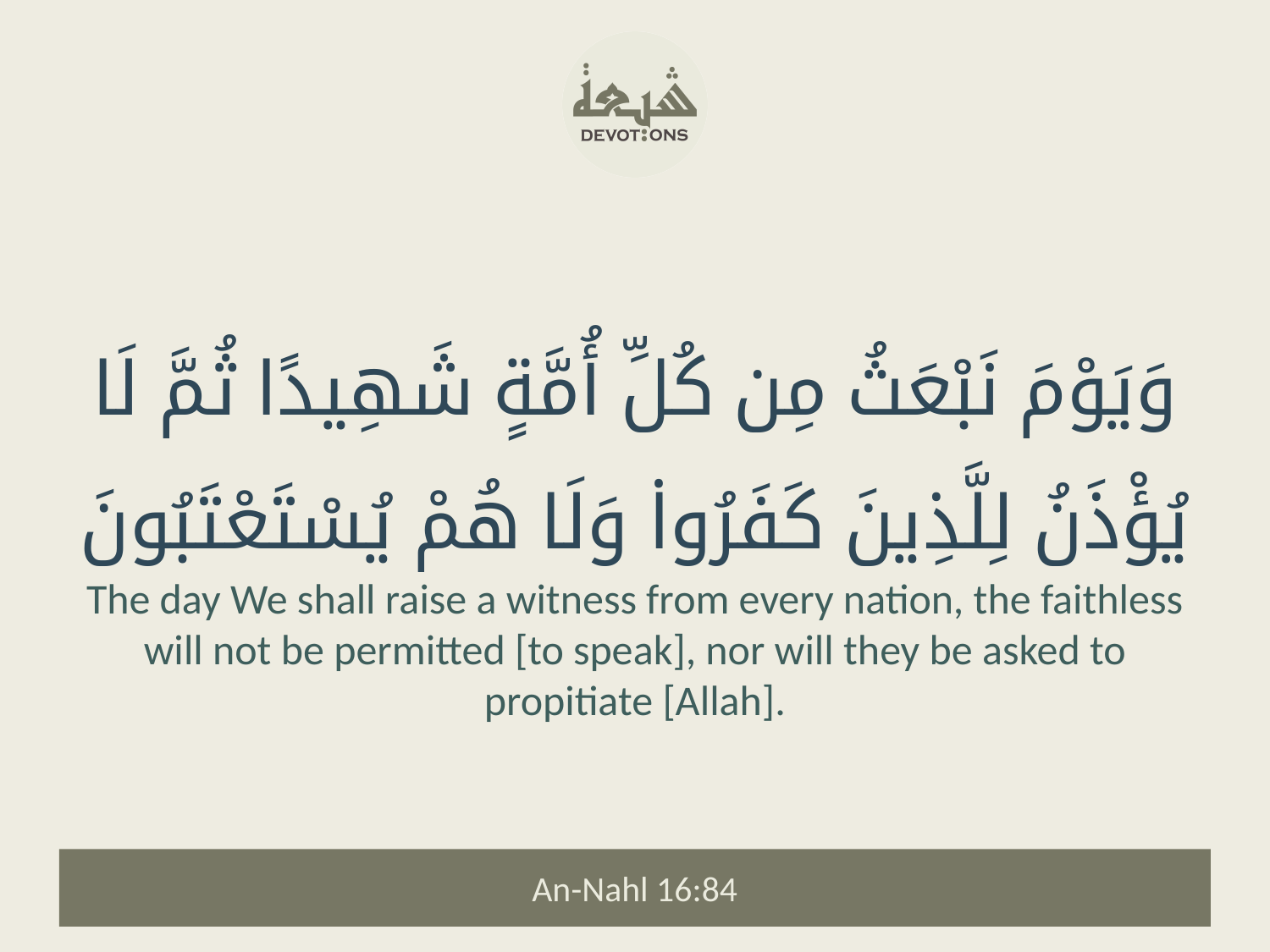

وَيَوْمَ نَبْعَثُ مِن كُلِّ أُمَّةٍ شَهِيدًا ثُمَّ لَا يُؤْذَنُ لِلَّذِينَ كَفَرُوا۟ وَلَا هُمْ يُسْتَعْتَبُونَ
The day We shall raise a witness from every nation, the faithless will not be permitted [to speak], nor will they be asked to propitiate [Allah].
An-Nahl 16:84